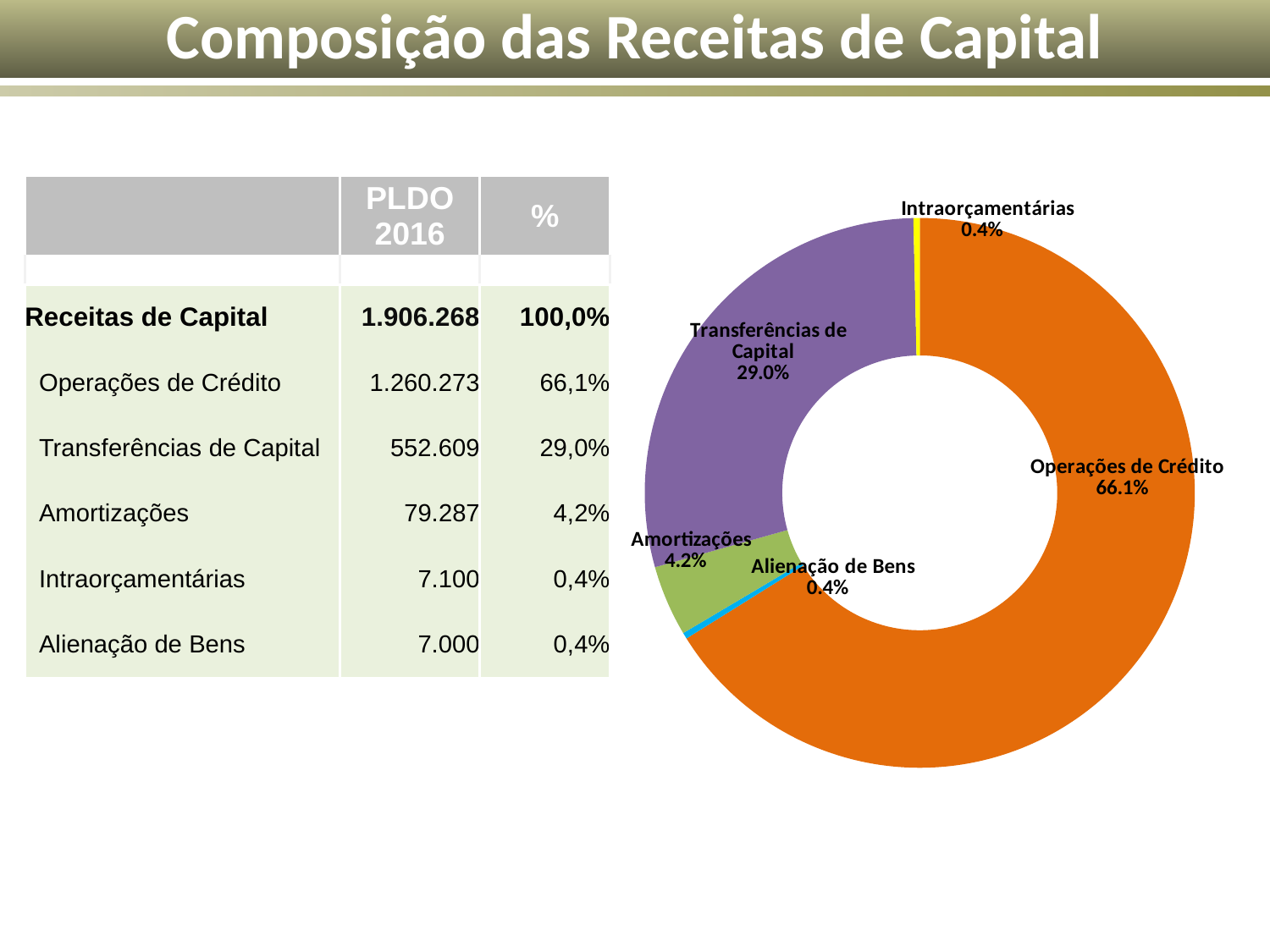

Composição das Receitas de Capital

### Chart

| Category |  |
|---|---|
|   Operações de Crédito | 1260272519.0 |
|   Alienação de Bens | 7000000.0 |
|   Amortizações | 79286557.6445459 |
|   Transferências de Capital | 552608630.2259724 |
|   Intraorçamentárias | 7100258.466 |
|  | PLDO 2016 | % |
| --- | --- | --- |
|  |  |  |
| Receitas de Capital | 1.906.268 | 100,0% |
| Operações de Crédito | 1.260.273 | 66,1% |
| Transferências de Capital | 552.609 | 29,0% |
| Amortizações | 79.287 | 4,2% |
| Intraorçamentárias | 7.100 | 0,4% |
| Alienação de Bens | 7.000 | 0,4% |